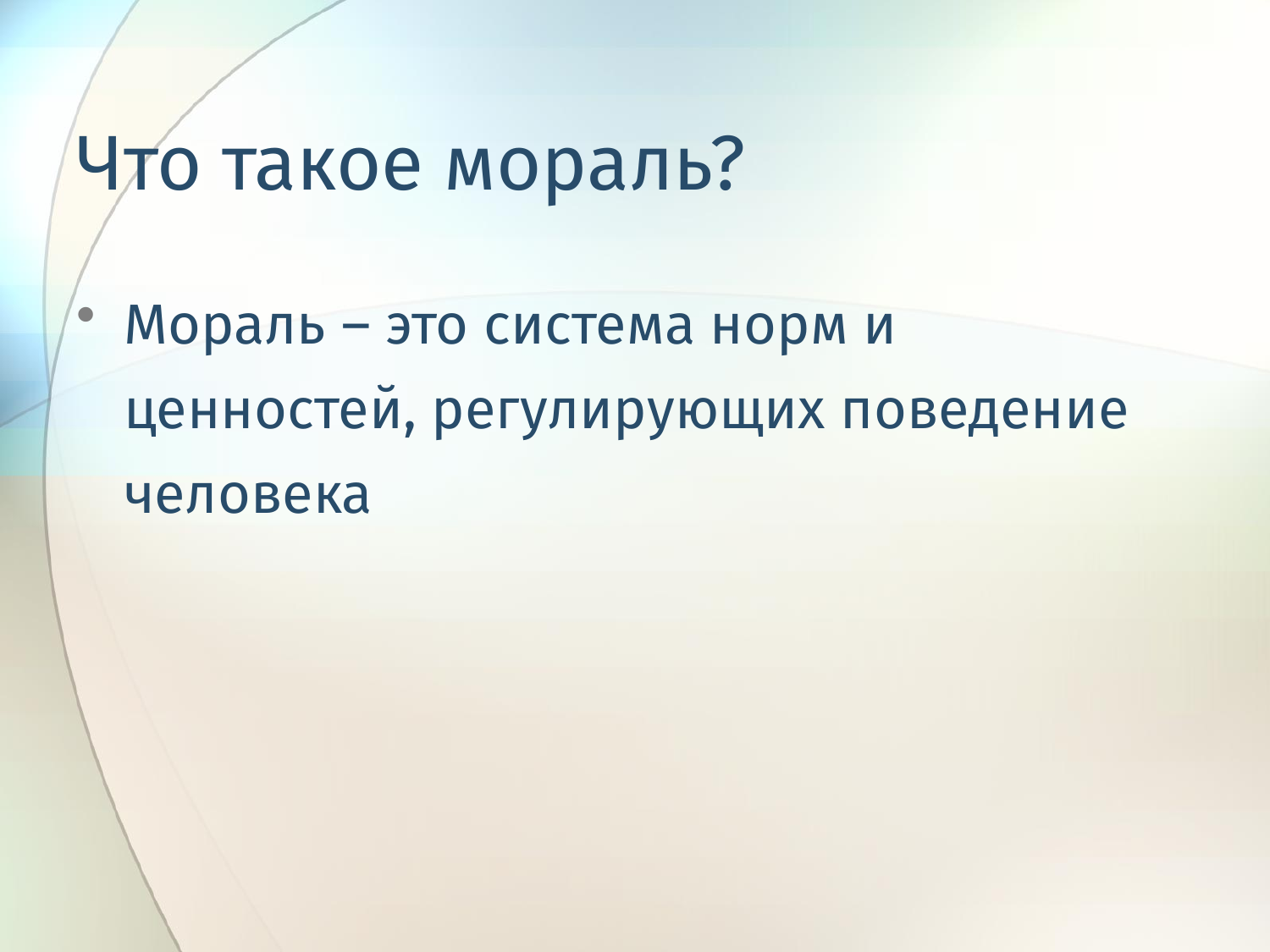

# Что такое мораль?
Мораль – это система норм и ценностей, регулирующих поведение человека